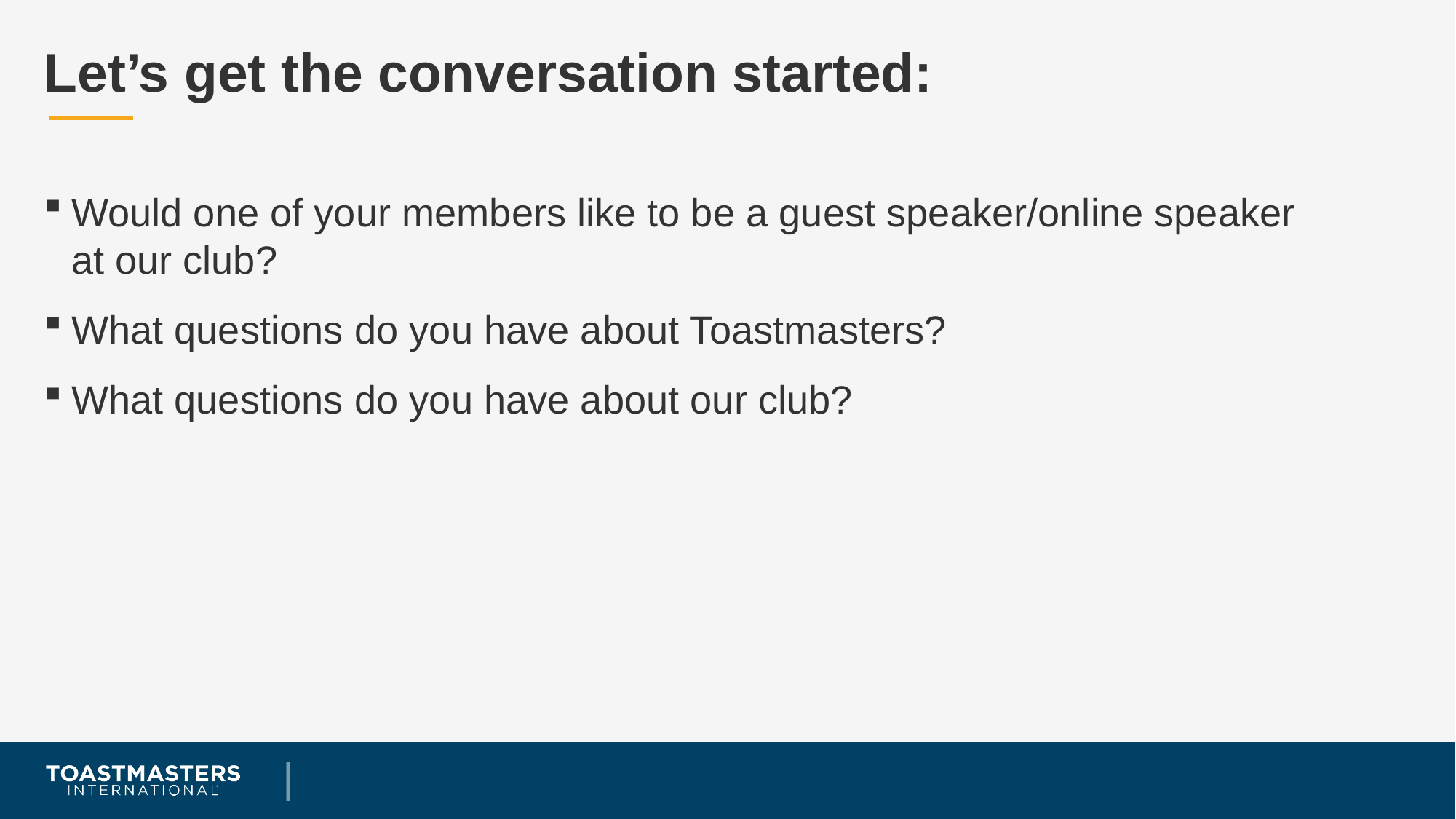

# Let’s get the conversation started:
Would one of your members like to be a guest speaker/online speaker
at our club?
What questions do you have about Toastmasters?
What questions do you have about our club?